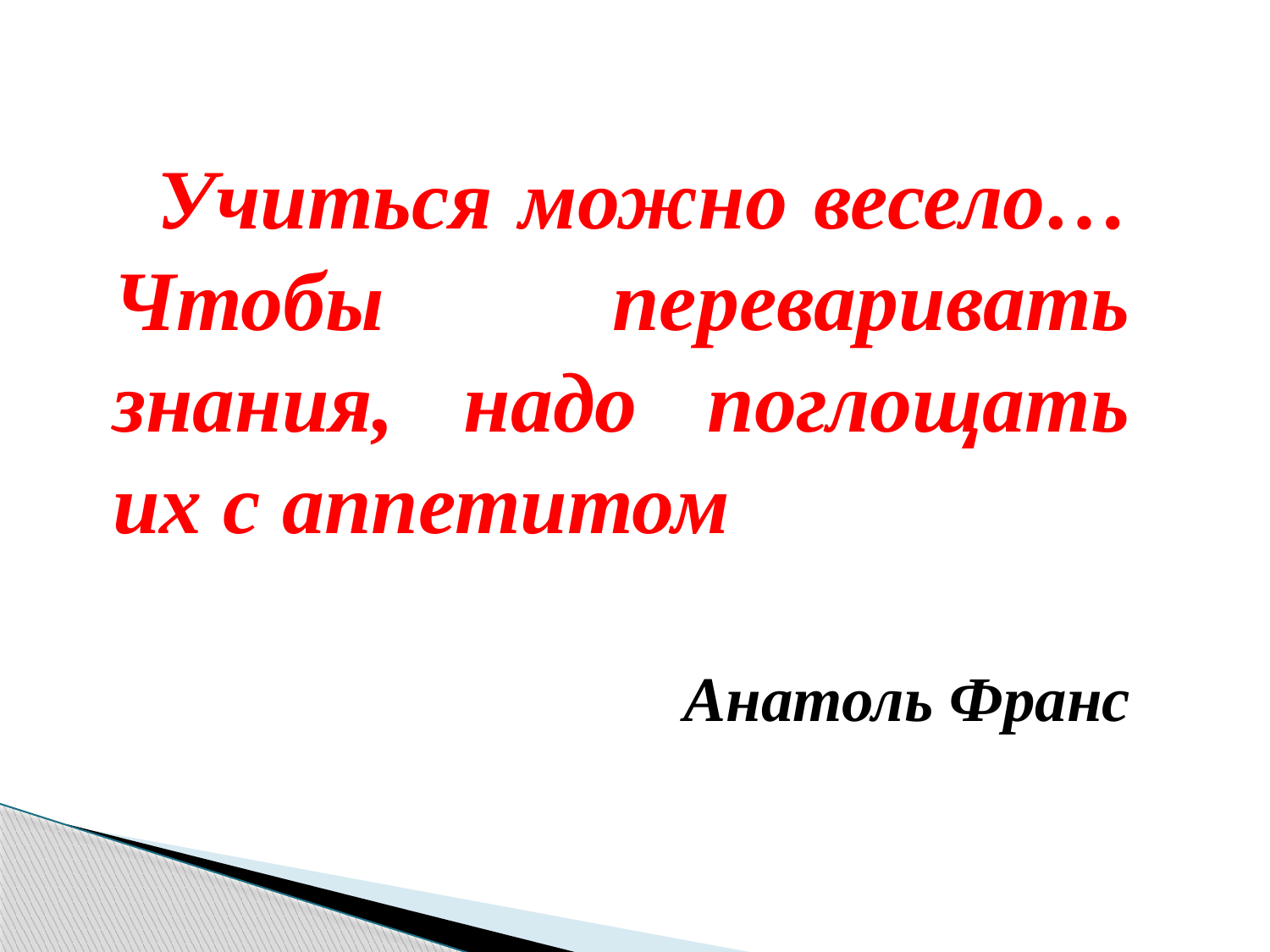

Учиться можно весело… Чтобы переваривать знания, надо поглощать их с аппетитом

Анатоль Франс